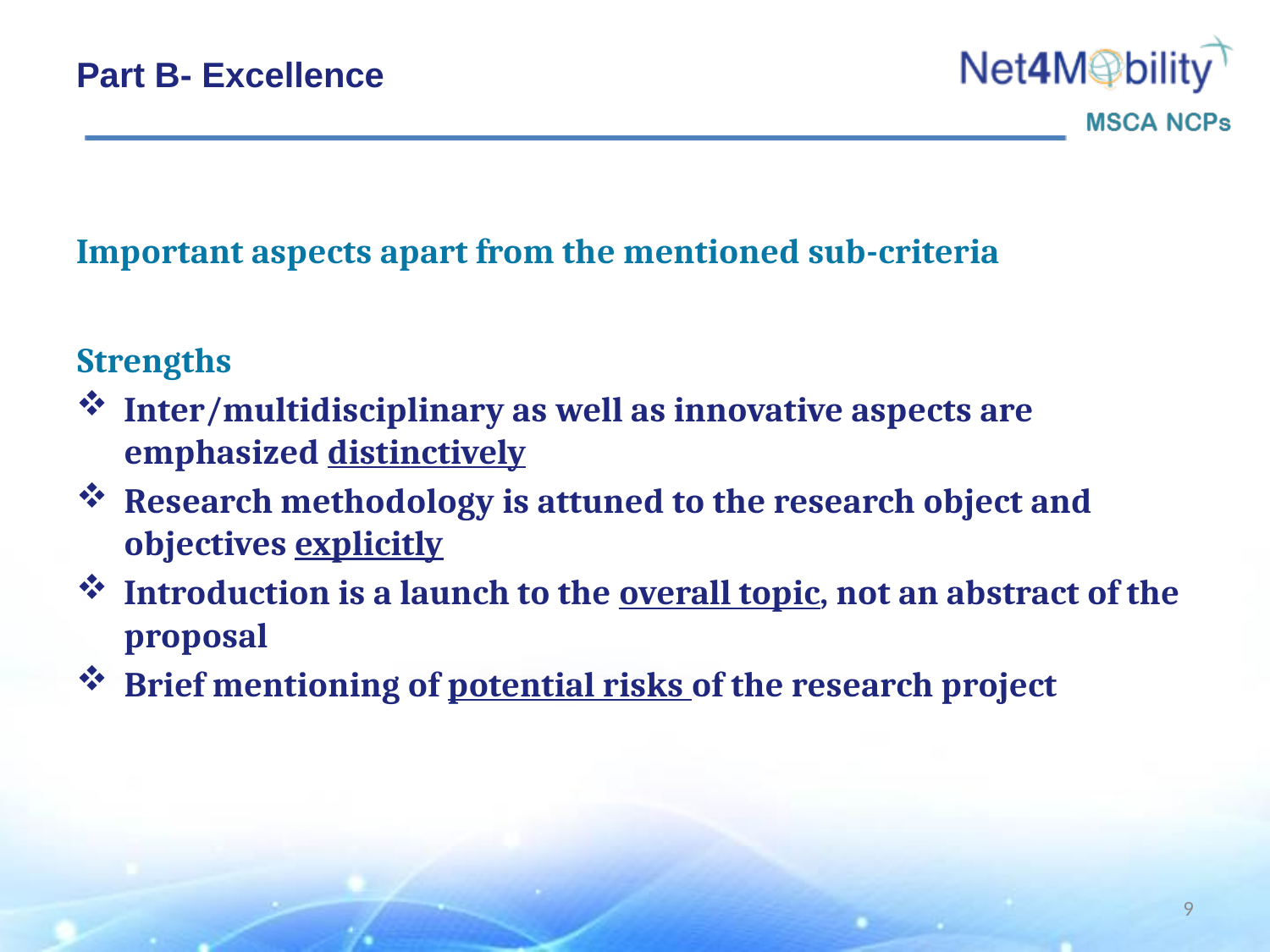

# Part B- Excellence
Important aspects apart from the mentioned sub-criteria

Strengths
Inter/multidisciplinary as well as innovative aspects are emphasized distinctively
Research methodology is attuned to the research object and objectives explicitly
Introduction is a launch to the overall topic, not an abstract of the proposal
Brief mentioning of potential risks of the research project

9